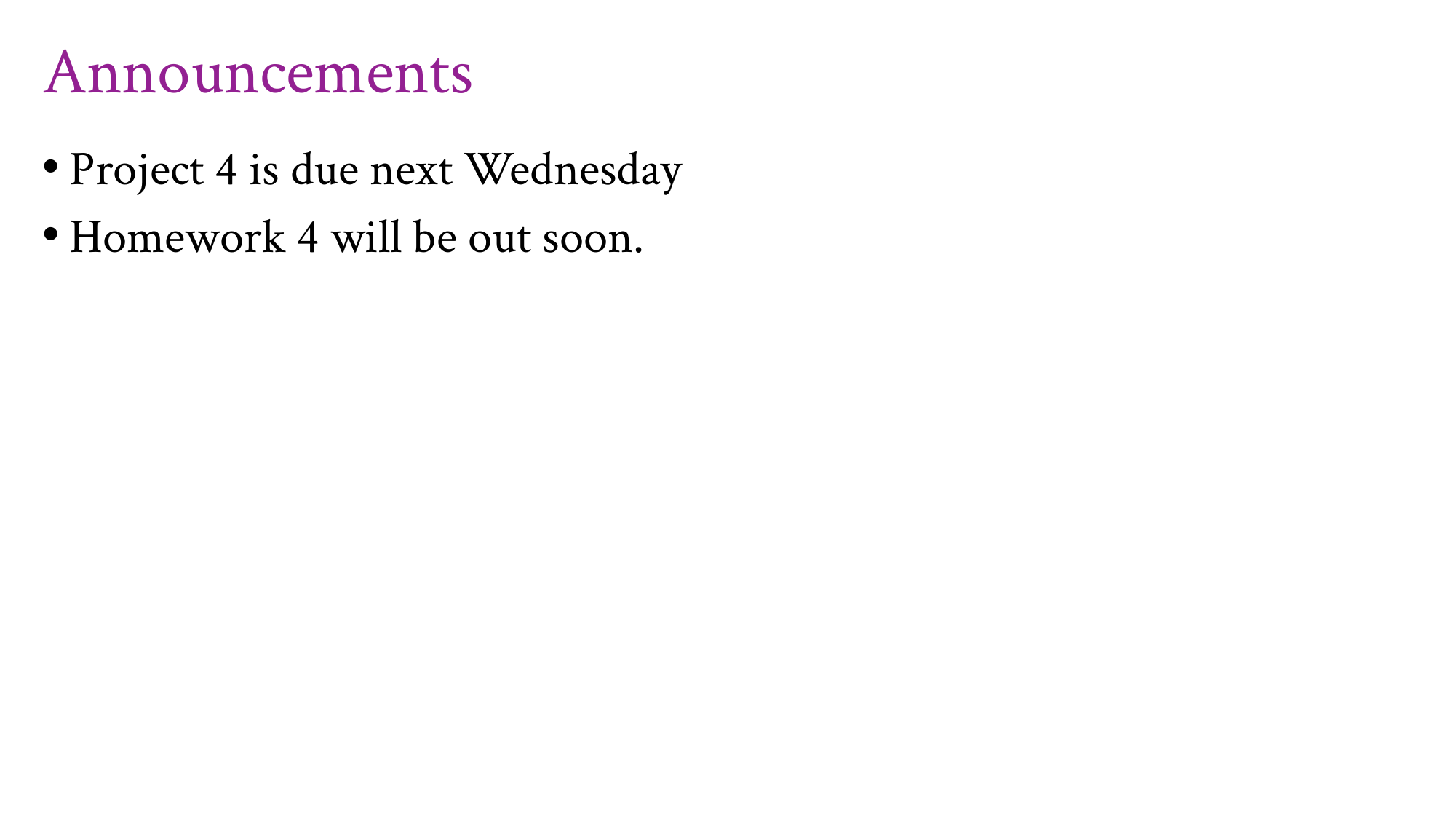

# Announcements
Project 4 is due next Wednesday
Homework 4 will be out soon.